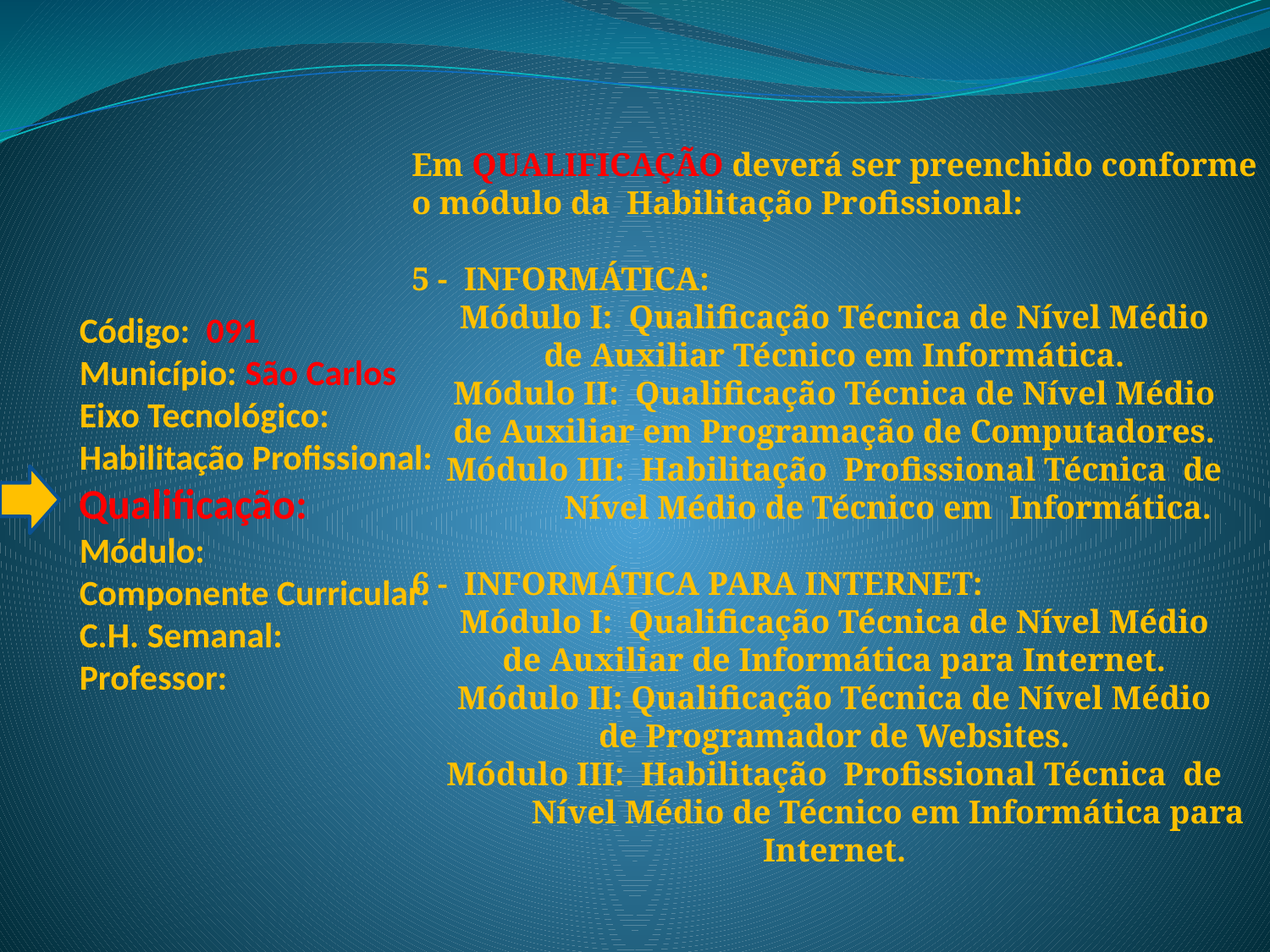

Em QUALIFICAÇÃO deverá ser preenchido conforme
o módulo da  Habilitação Profissional:

5 -  INFORMÁTICA:
Módulo I:  Qualificação Técnica de Nível Médio
de Auxiliar Técnico em Informática.
Módulo II:  Qualificação Técnica de Nível Médio
de Auxiliar em Programação de Computadores.
Módulo III:  Habilitação  Profissional Técnica  de
             Nível Médio de Técnico em  Informática.

6 -  INFORMÁTICA PARA INTERNET:
Módulo I:  Qualificação Técnica de Nível Médio
de Auxiliar de Informática para Internet.
Módulo II: Qualificação Técnica de Nível Médio
de Programador de Websites.
Módulo III:  Habilitação  Profissional Técnica  de
             Nível Médio de Técnico em Informática para
Internet.

# Código:  091 Município: São Carlos Eixo Tecnológico: Habilitação Profissional: Qualificação: Módulo: Componente Curricular: C.H. Semanal: Professor: